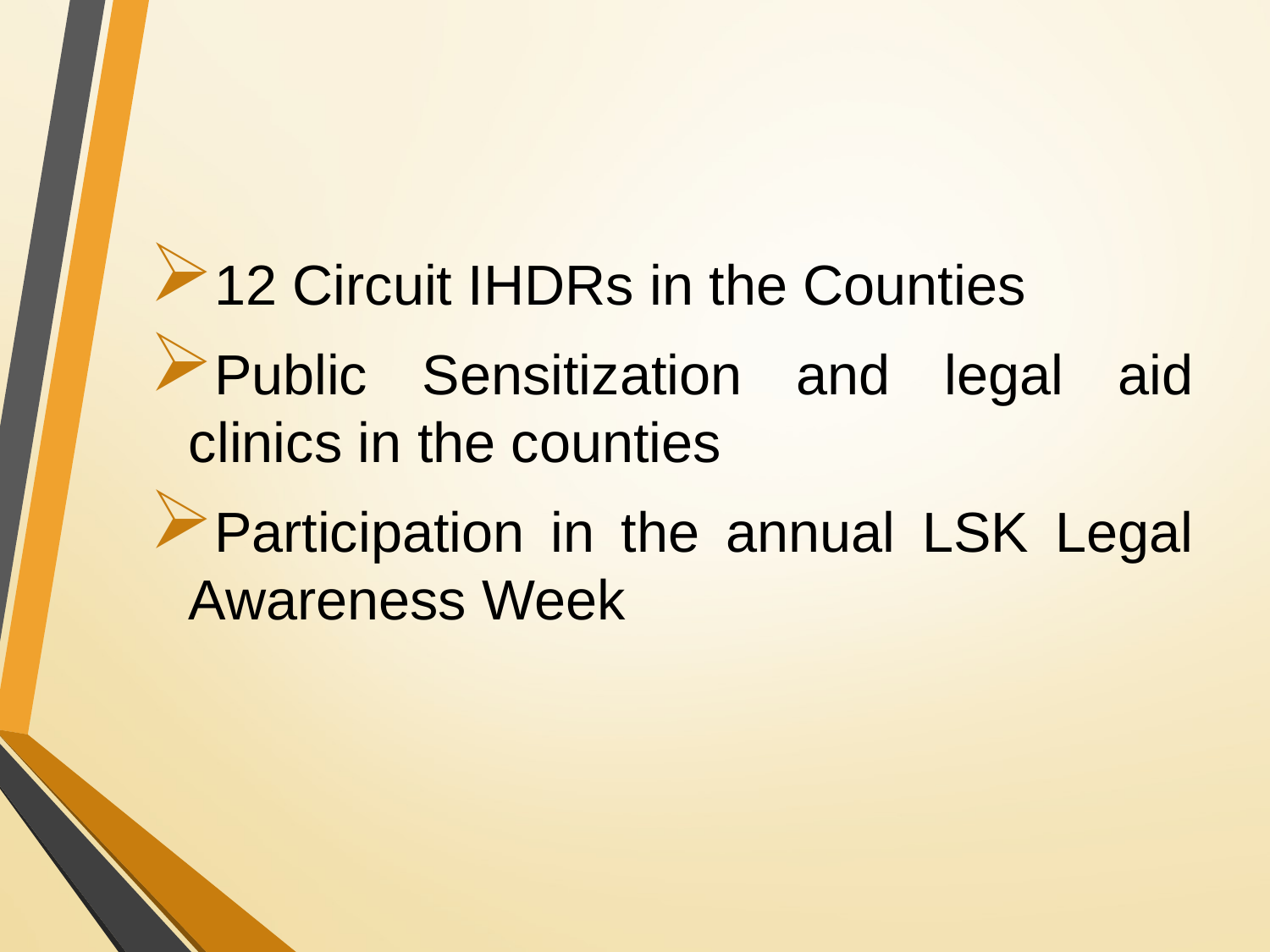

12 Circuit IHDRs in the Counties
Public Sensitization and legal aid clinics in the counties
Participation in the annual LSK Legal Awareness Week